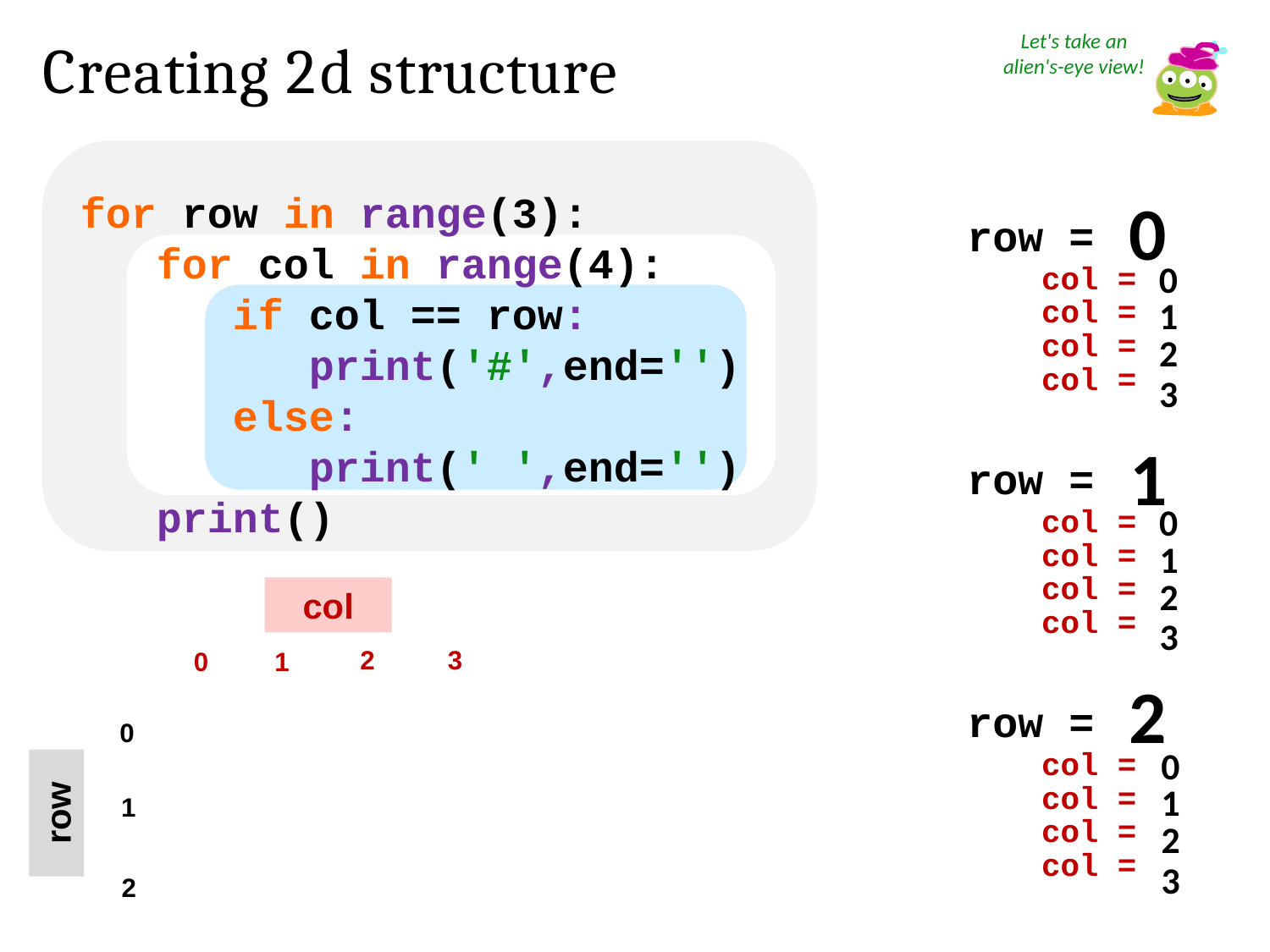

Let's take an alien's-eye view!
Creating 2d structure

for row in range(3):
   for col in range(4):
      if col == row:
         print('#',end='')
      else:
         print(' ',end='')
   print()
0
row =

0
col =
col =
col =
col =

1
2
3
1
row =
0
col =
col =
col =
col =
1
2
col
3
2
3
1
0
2
row =
0
0
col =
col =
col =
col =
1
1
row
2
3
2